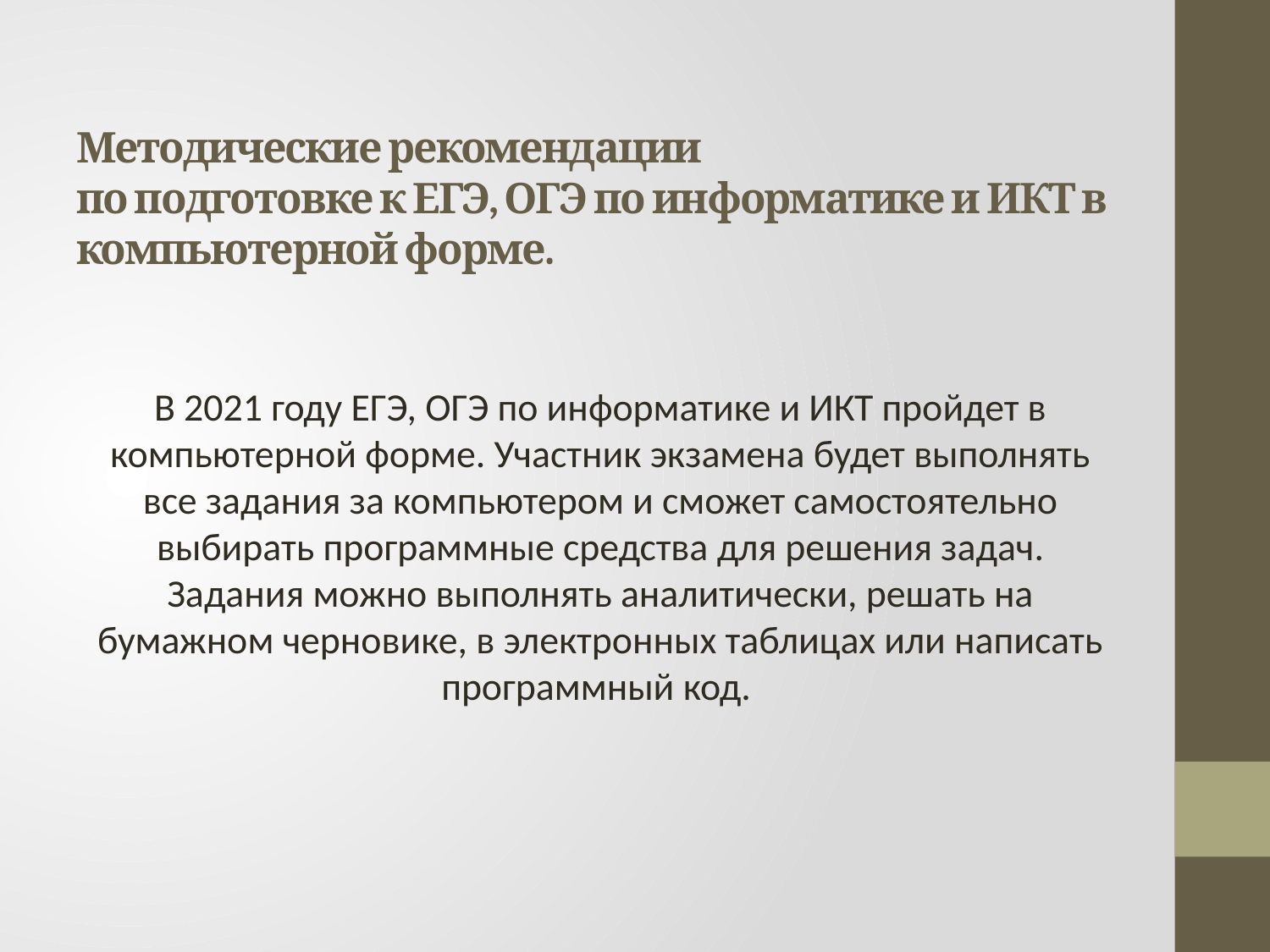

# Методические рекомендации по подготовке к ЕГЭ, ОГЭ по информатике и ИКТ в компьютерной форме.
В 2021 году ЕГЭ, ОГЭ по информатике и ИКТ пройдет в компьютерной форме. Участник экзамена будет выполнять все задания за компьютером и сможет самостоятельно выбирать программные средства для решения задач. Задания можно выполнять аналитически, решать на бумажном черновике, в электронных таблицах или написать программный код.